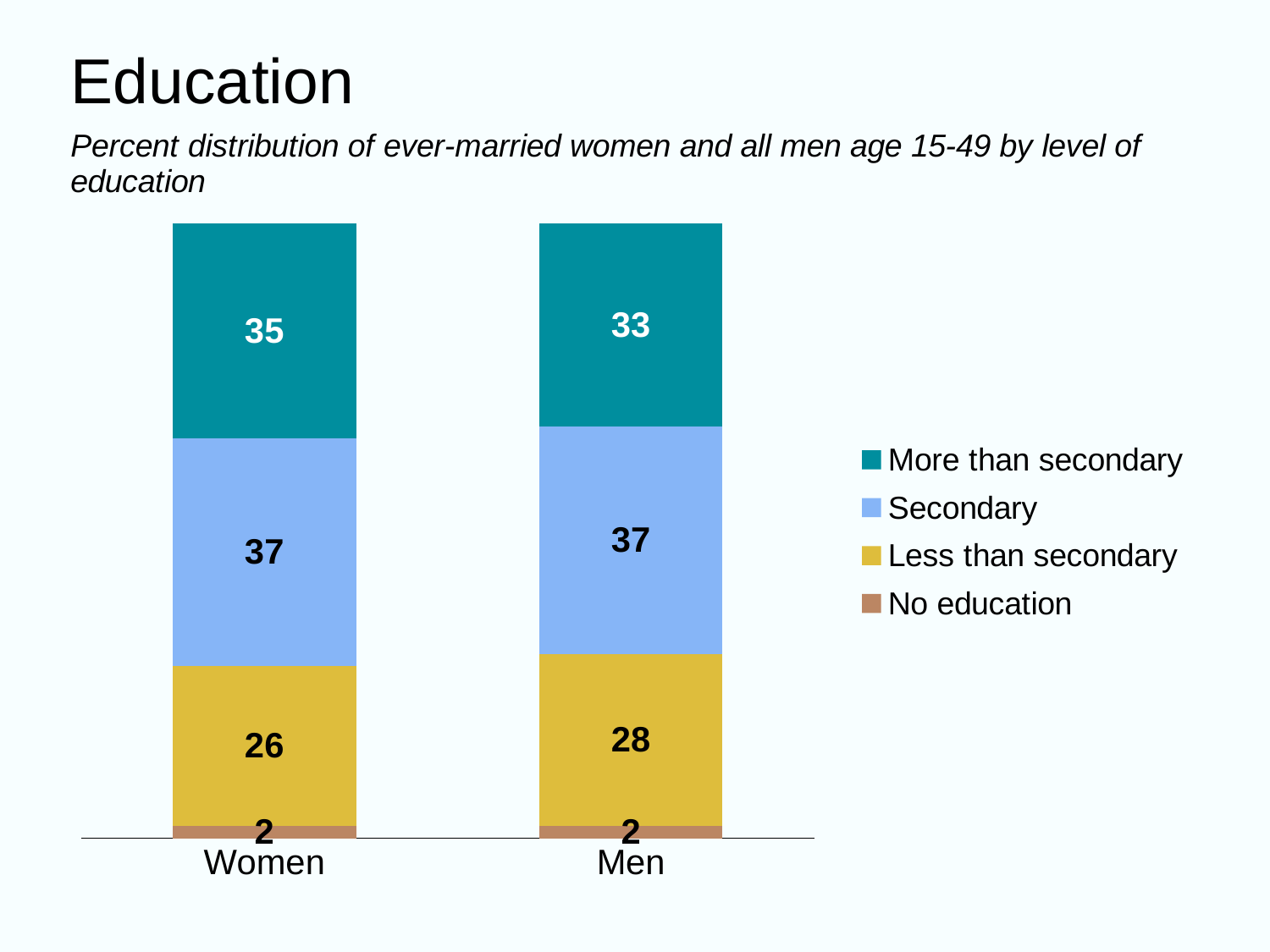

### Chart

| Category | No education | Less than secondary | Secondary | More than secondary |
|---|---|---|---|---|
| Women | 2.0 | 26.0 | 37.0 | 35.0 |
| Men | 2.0 | 28.0 | 37.0 | 33.0 |